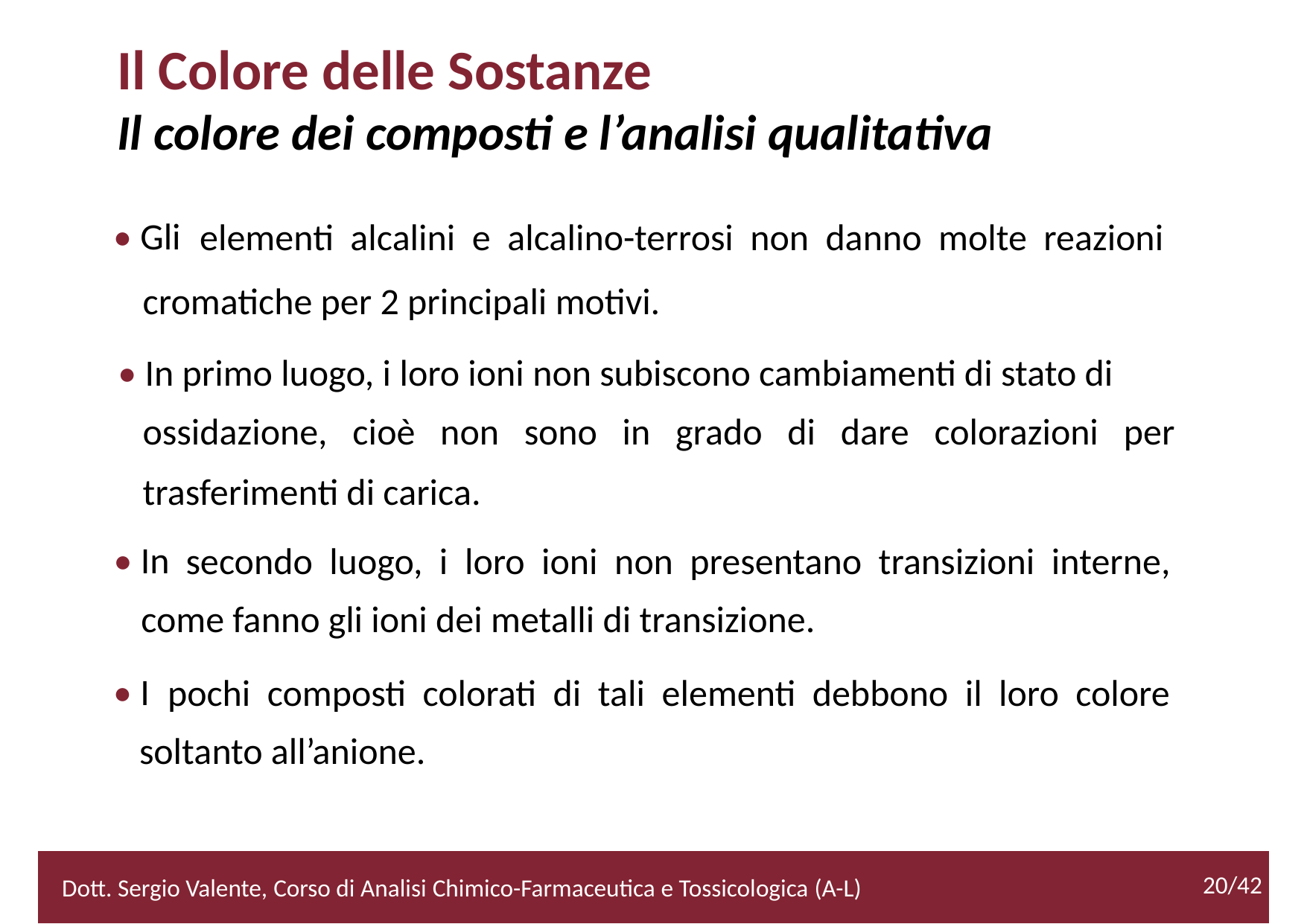

Il Colore delle Sostanze
Il colore dei composti e l’analisi qualitativa
• Gli
elementi  alcalini  e  alcalino-terrosi  non  danno  molte  reazioni
	cromatiche per 2 principali motivi.

• In primo luogo, i loro ioni non subiscono cambiamenti di stato di

	ossidazione,   cioè   non   sono   in   grado   di   dare   colorazioni   per

	trasferimenti di carica.
• In
secondo  luogo,  i  loro  ioni  non  presentano  transizioni  interne,
come fanno gli ioni dei metalli di transizione.
• I
pochi  composti  colorati  di  tali  elementi  debbono  il  loro  colore
	soltanto all’anione.
2/52

20/42
Dott. Sergio Valente, Corso di Analisi Chimico-Farmaceutica e Tossicologica (A-L)